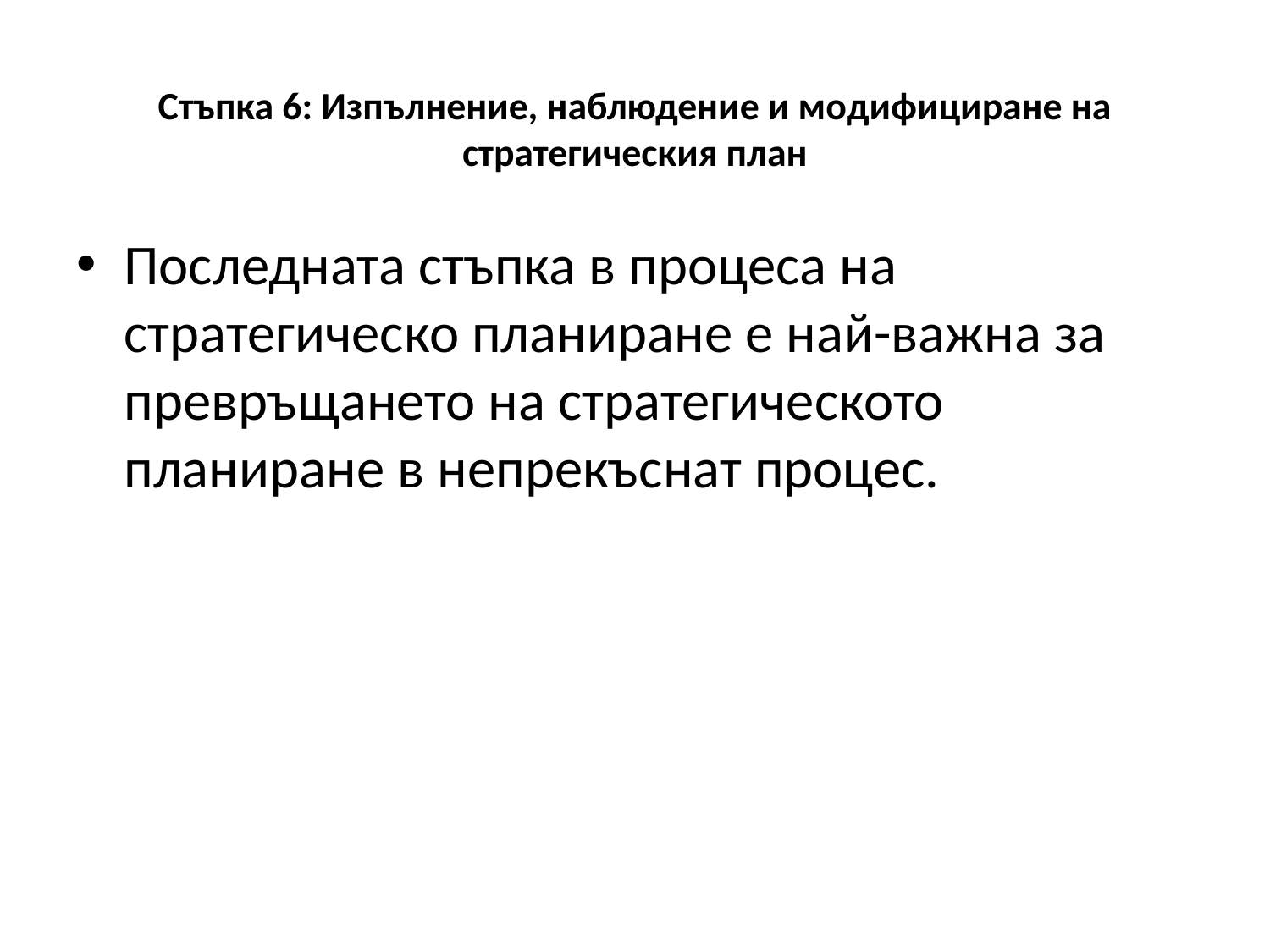

# Стъпка 6: Изпълнение, наблюдение и модифициране на стратегическия план
Последната стъпка в процеса на стратегическо планиране е най-важна за превръщането на стратегическото планиране в непрекъснат процес.